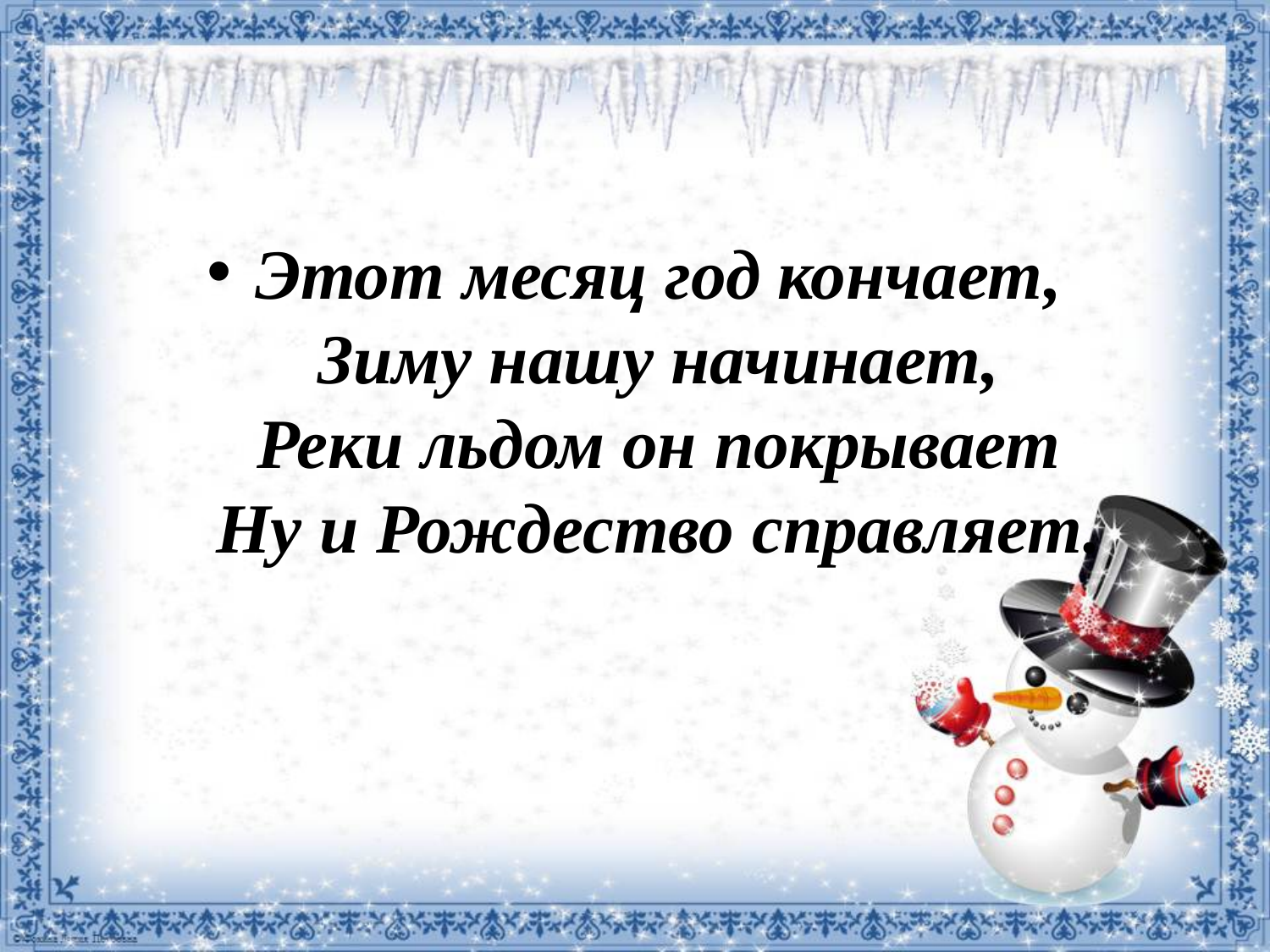

#
Этот месяц год кончает,
Зиму нашу начинает,
Реки льдом он покрывает
Ну и Рождество справляет.